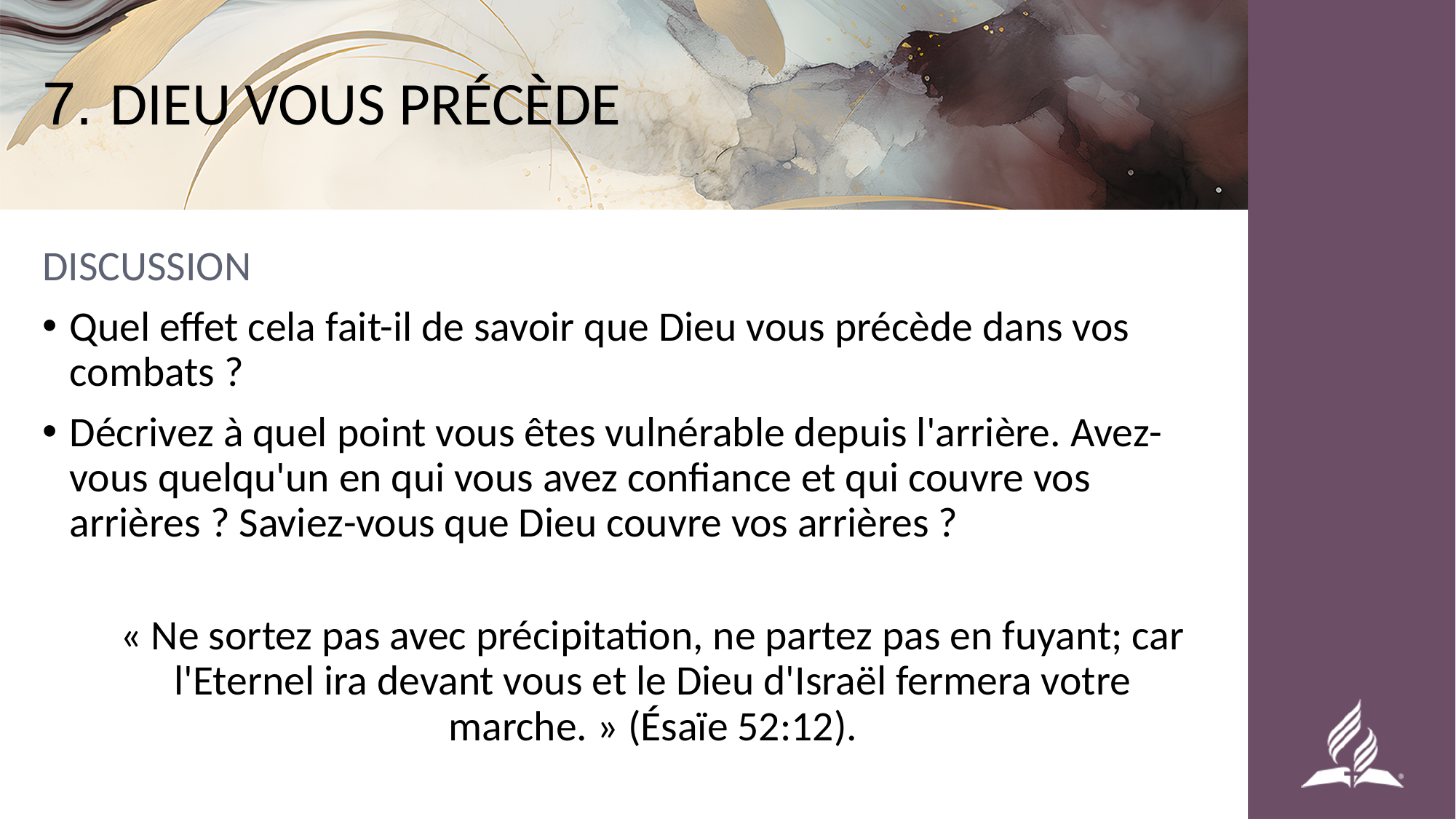

# 7. DIEU VOUS PRÉCÈDE
DISCUSSION
Quel effet cela fait-il de savoir que Dieu vous précède dans vos combats ?
Décrivez à quel point vous êtes vulnérable depuis l'arrière. Avez-vous quelqu'un en qui vous avez confiance et qui couvre vos arrières ? Saviez-vous que Dieu couvre vos arrières ?

« Ne sortez pas avec précipitation, ne partez pas en fuyant; car l'Eternel ira devant vous et le Dieu d'Israël fermera votre marche. » (Ésaïe 52:12).